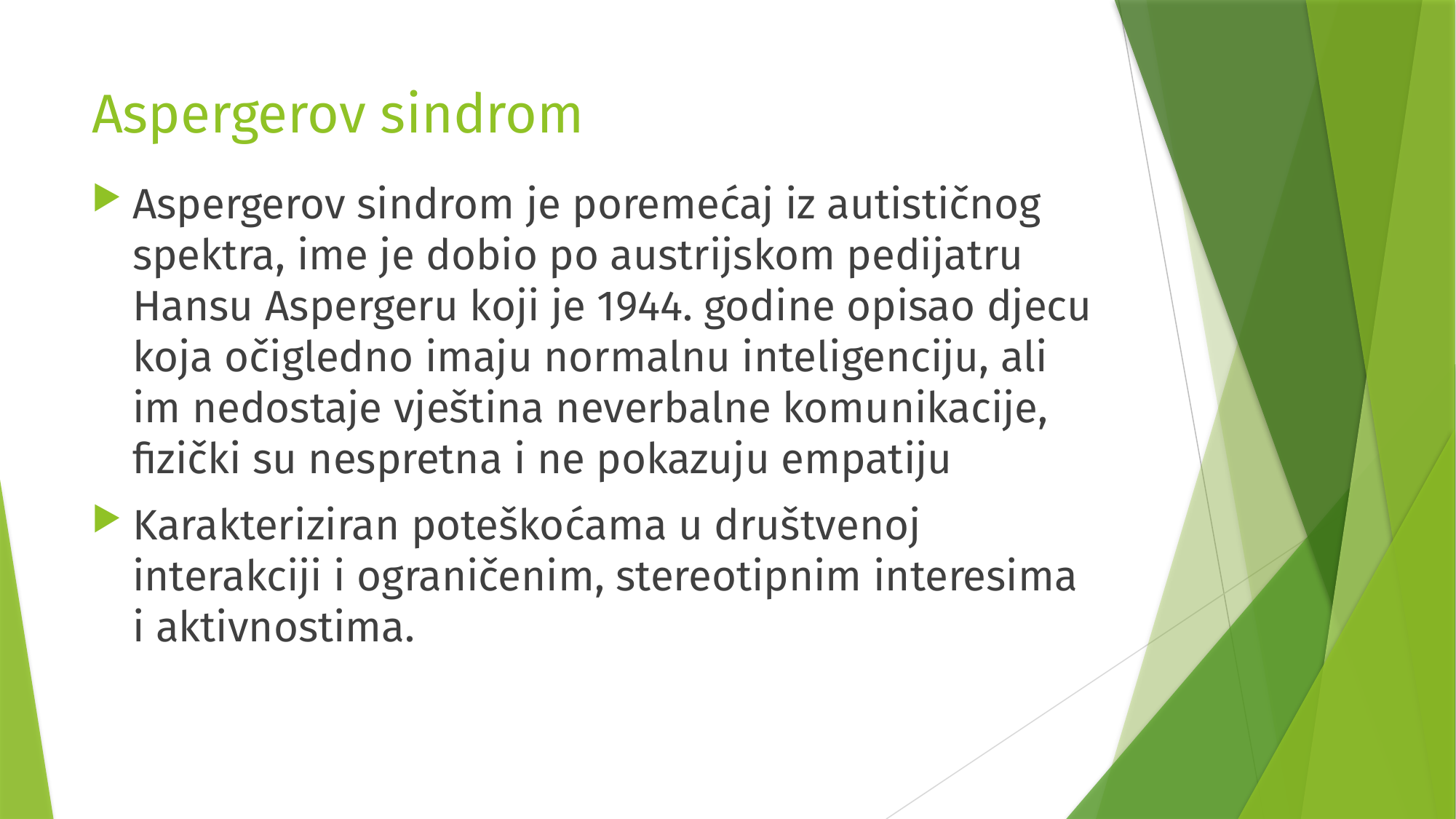

# Aspergerov sindrom
Aspergerov sindrom je poremećaj iz autističnog spektra, ime je dobio po austrijskom pedijatru Hansu Aspergeru koji je 1944. godine opisao djecu koja očigledno imaju normalnu inteligenciju, ali im nedostaje vještina neverbalne komunikacije, fizički su nespretna i ne pokazuju empatiju
Karakteriziran poteškoćama u društvenoj interakciji i ograničenim, stereotipnim interesima i aktivnostima.